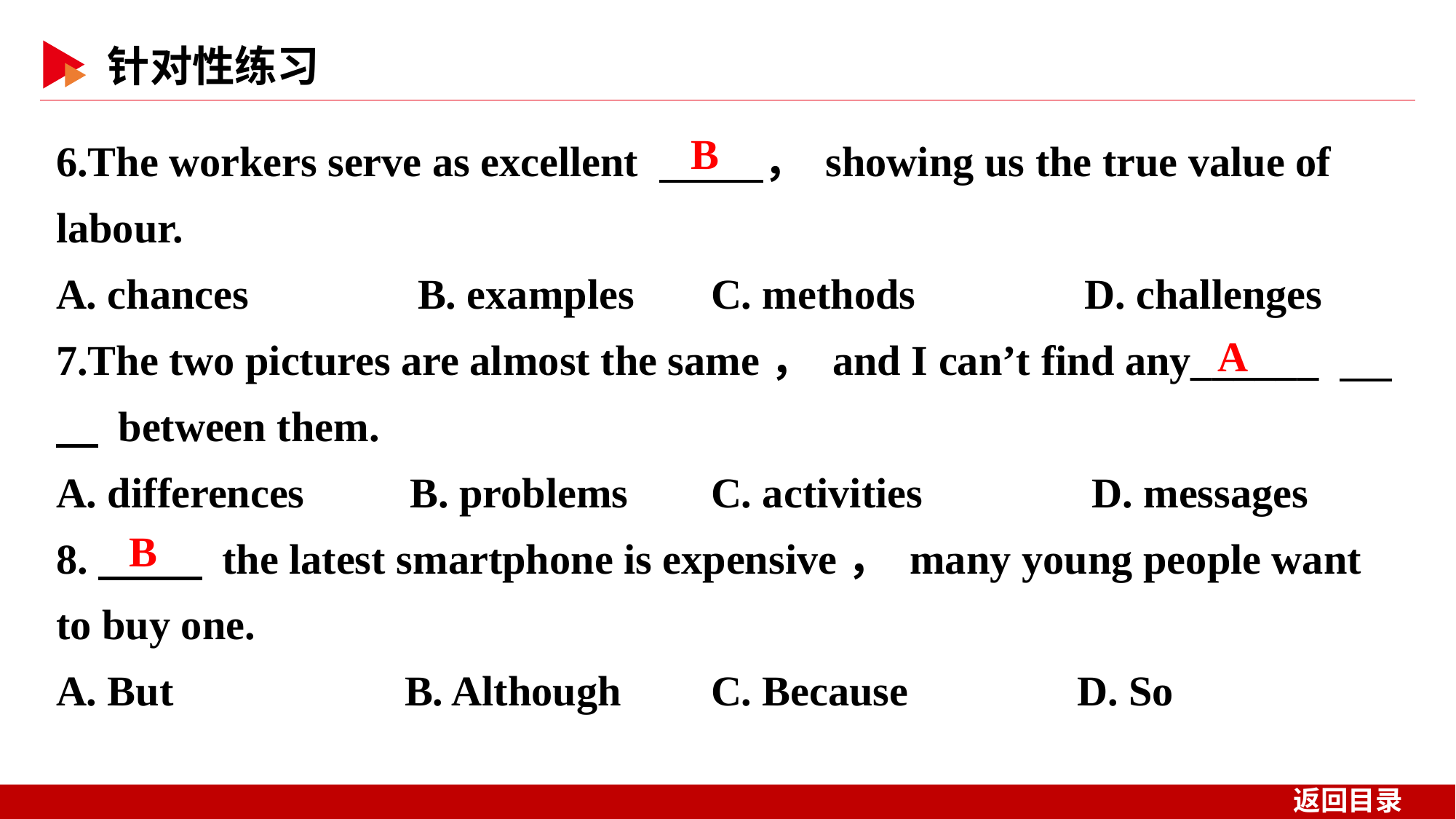

6.The workers serve as excellent 　  　， showing us the true value of labour.
A. chances                B. examples	C. methods                D. challenges
7.The two pictures are almost the same， and I can’t find any______ 　  　 between them.
A. differences          B. problems	C. activities　           D. messages
8.　  　 the latest smartphone is expensive， many young people want to buy one.
A. But               	  B. Although	C. Because                D. So
B
A
B